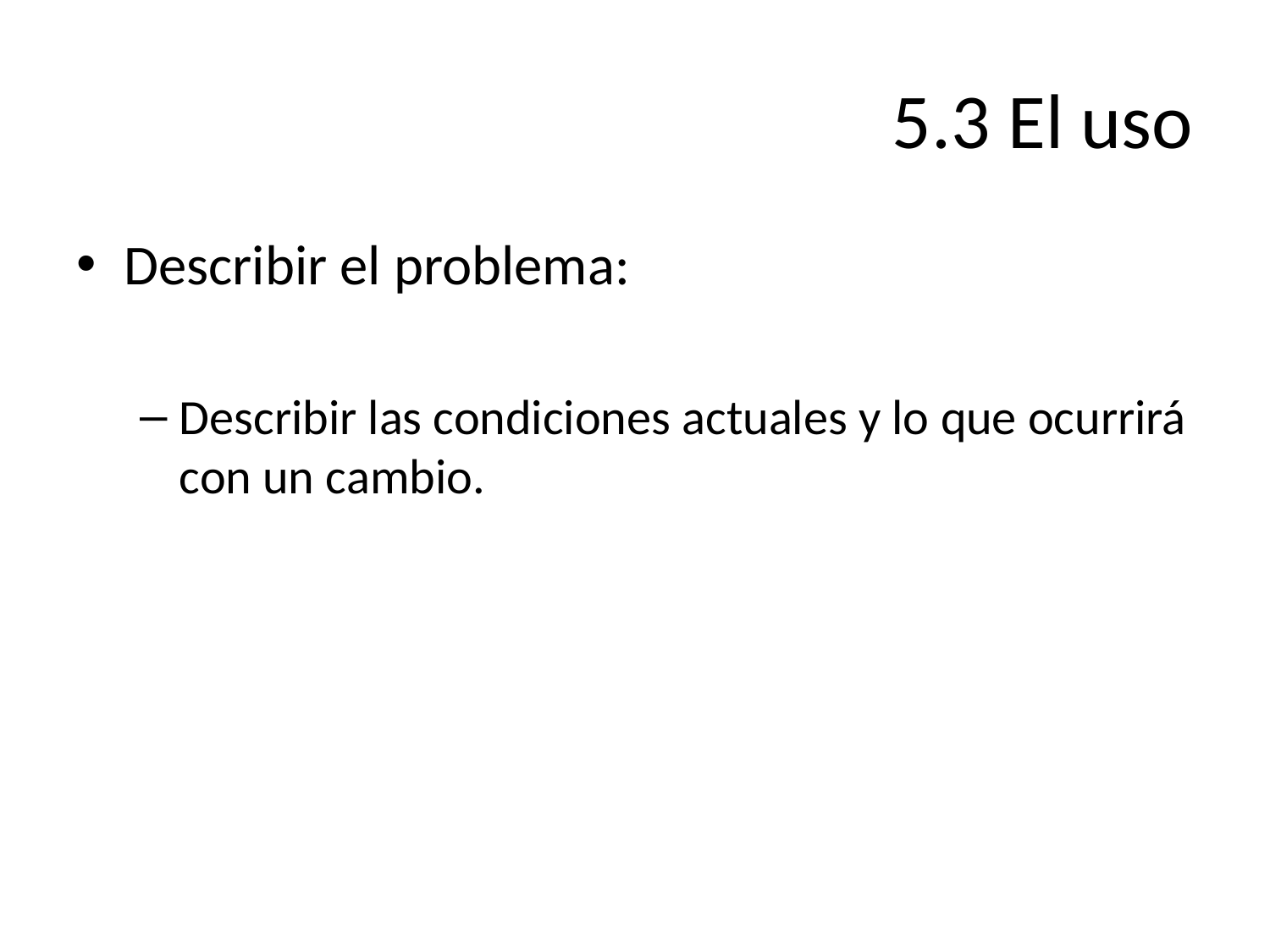

# 5.3 El uso
Describir el problema:

Describir las condiciones actuales y lo que ocurrirá con un cambio.